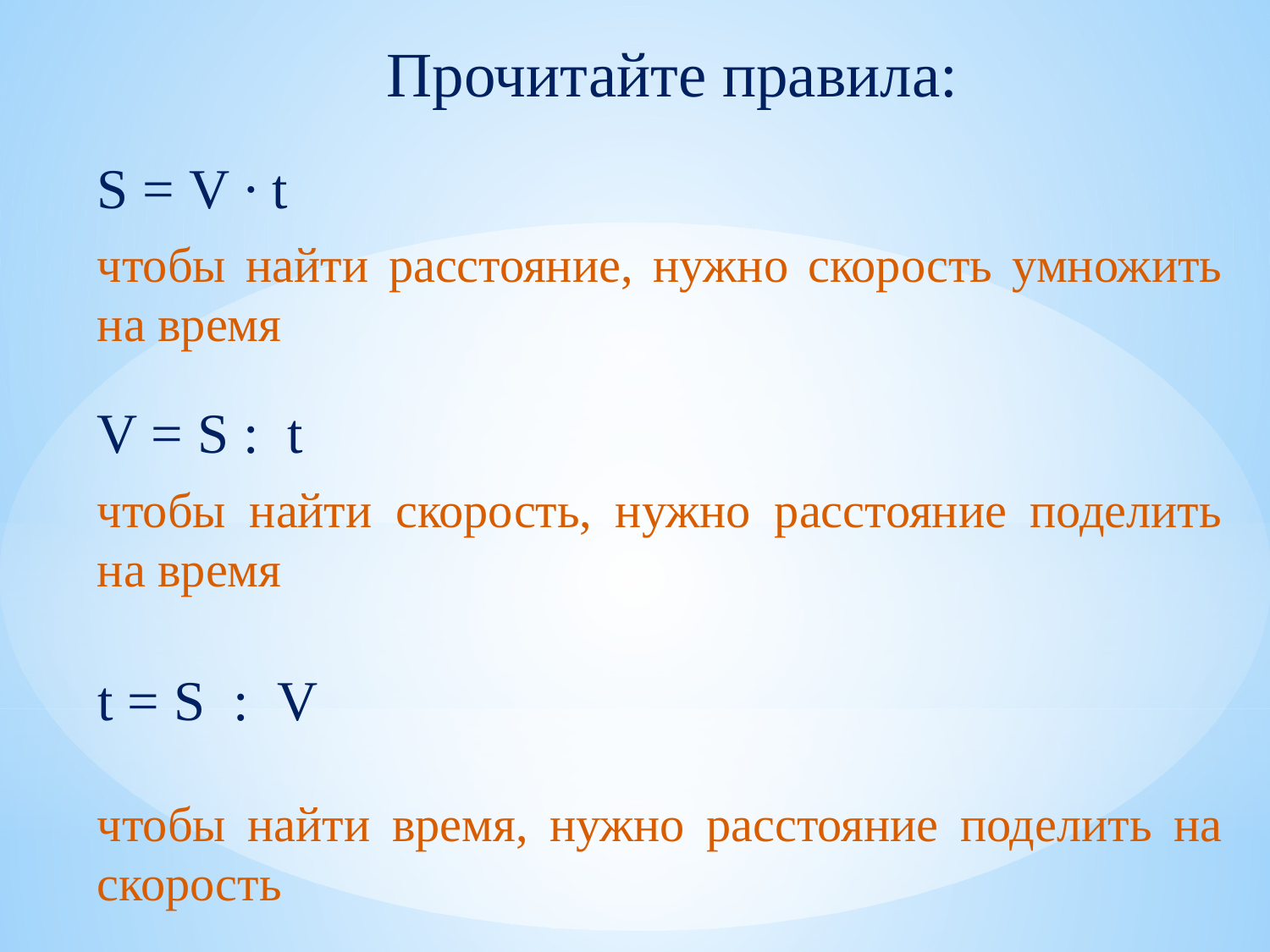

Прочитайте правила:
S = V ∙ t
чтобы найти расстояние, нужно скорость умножить на время
V = S :  t
чтобы найти скорость, нужно расстояние поделить на время
t = S  :  V
чтобы найти время, нужно расстояние поделить на скорость